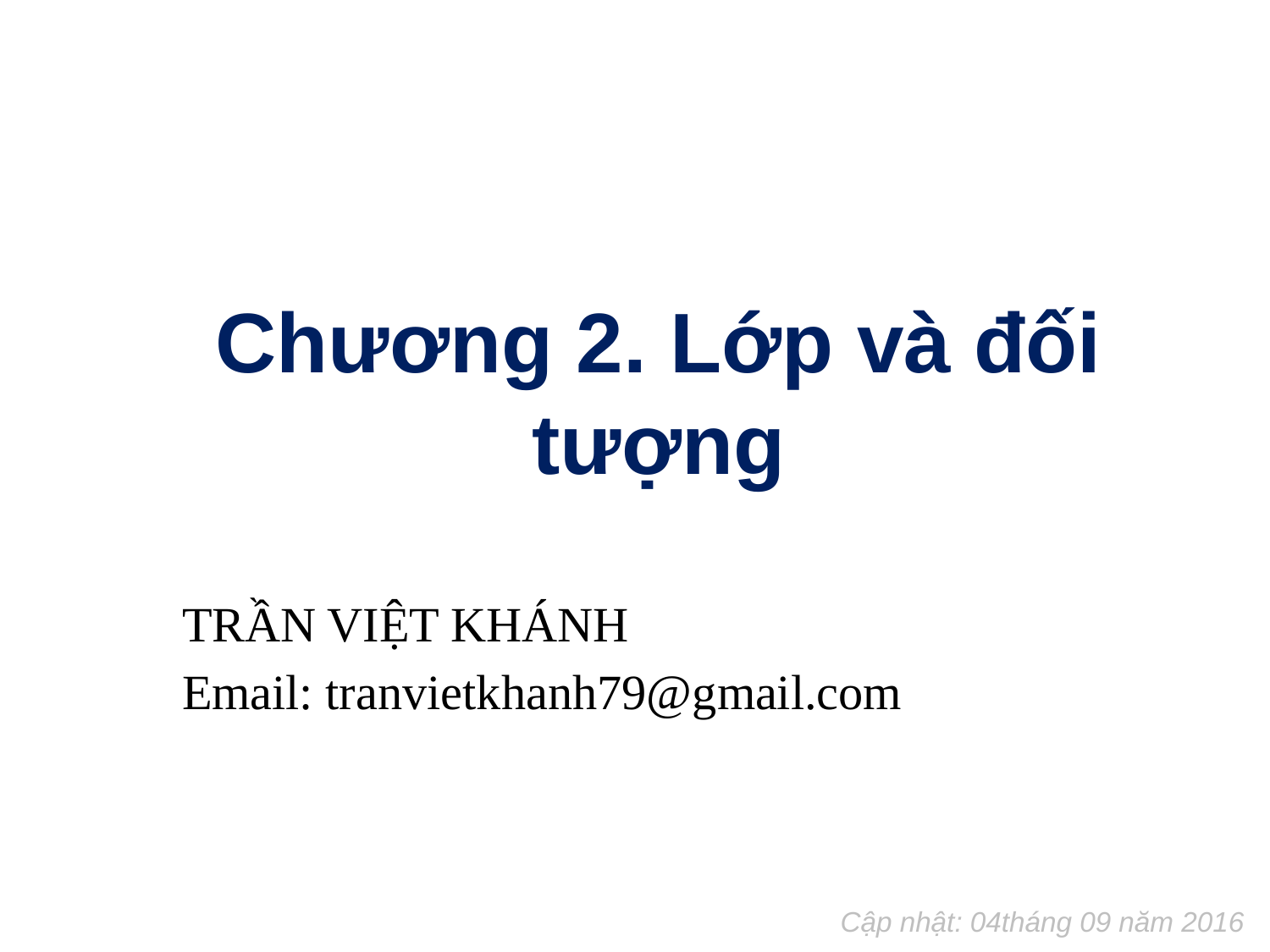

# Chương 2. Lớp và đối tượng
TRẦN VIỆT KHÁNH
Email: tranvietkhanh79@gmail.com

1
Cập nhật: 04tháng 09 năm 2016